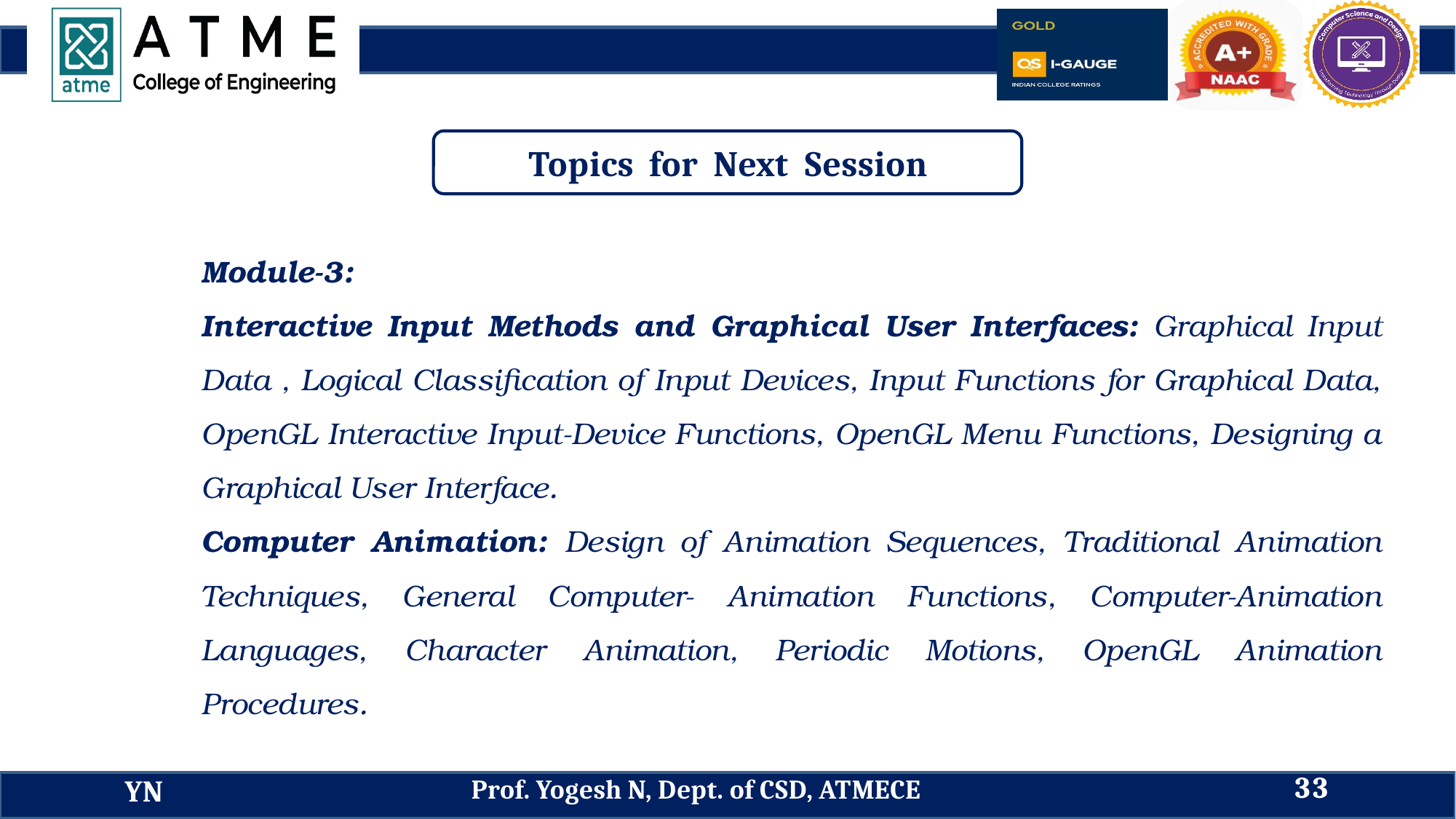

Topics  for  Next  Session
Module-3:
Interactive Input Methods and Graphical User Interfaces: Graphical Input Data , Logical Classification of Input Devices, Input Functions for Graphical Data, OpenGL Interactive Input-Device Functions, OpenGL Menu Functions, Designing a Graphical User Interface.
Computer Animation: Design of Animation Sequences, Traditional Animation Techniques, General Computer- Animation Functions, Computer-Animation Languages, Character Animation, Periodic Motions, OpenGL Animation Procedures.
33
Prof. Yogesh N, Dept. of CSD, ATMECE
YN